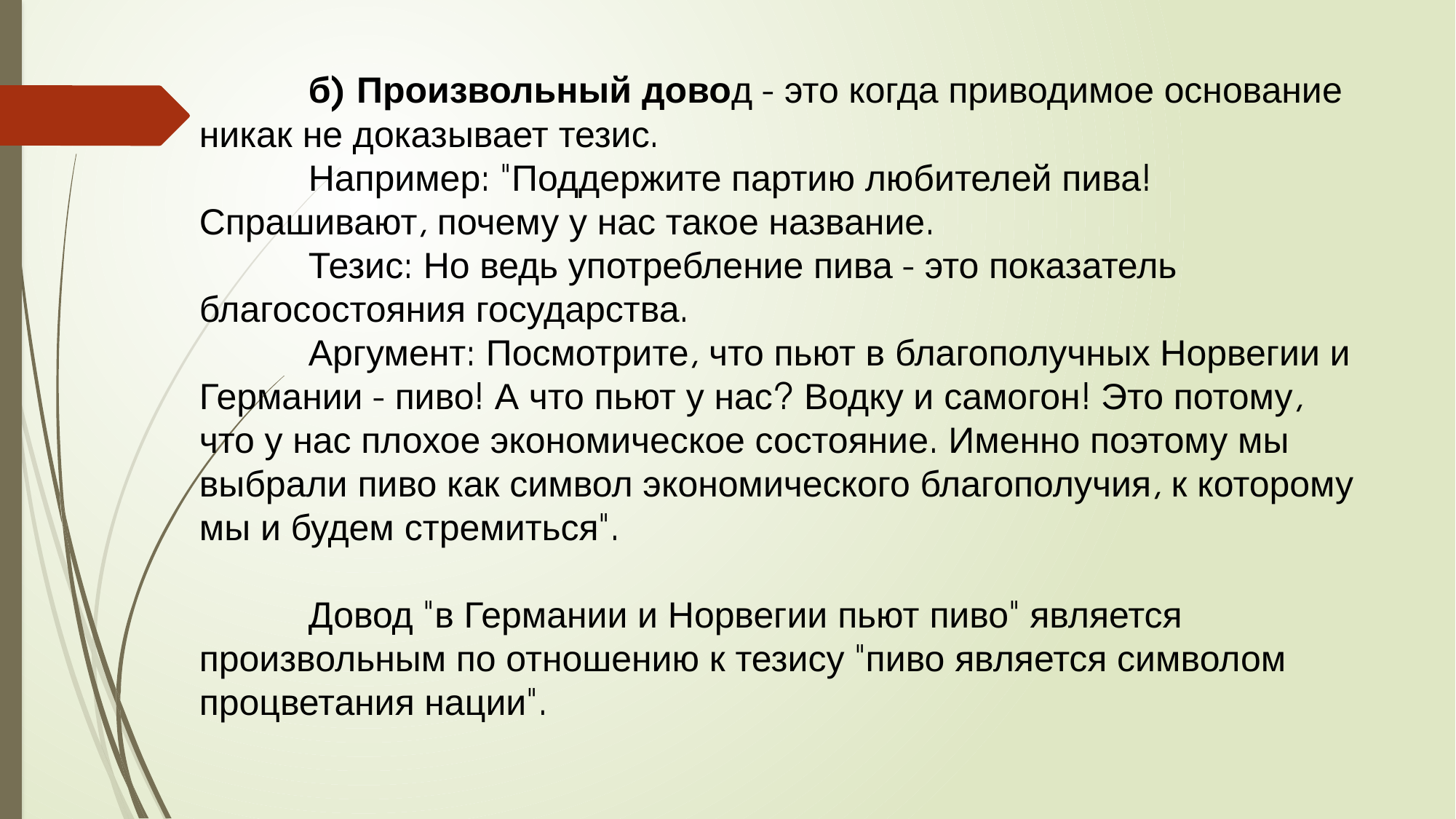

б) Произвольный довод - это когда приводимое основание никак не доказывает тезис.
	Например: "Поддержите партию любителей пива! Спрашивают, почему у нас такое название.
	Тезис: Но ведь употребление пива - это показатель благосостояния государства.
	Аргумент: Посмотрите, что пьют в благополучных Норвегии и Германии - пиво! А что пьют у нас? Водку и самогон! Это потому, что у нас плохое экономическое состояние. Именно поэтому мы выбрали пиво как символ экономического благополучия, к которому мы и будем стремиться".

	Довод "в Германии и Норвегии пьют пиво" является произвольным по отношению к тезису "пиво является символом процветания нации".